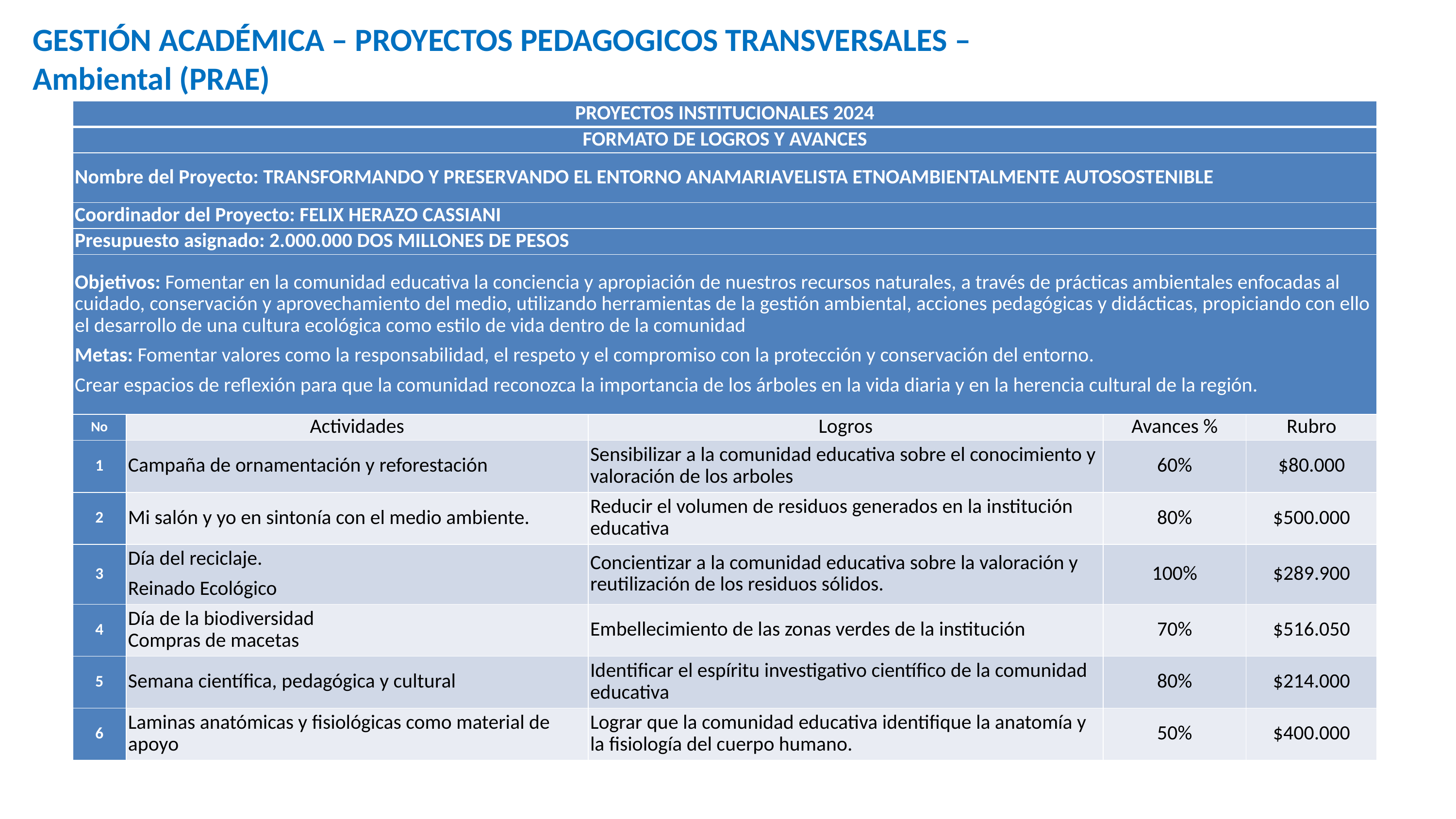

GESTIÓN ACADÉMICA – PROYECTOS PEDAGOGICOS TRANSVERSALES –
Ambiental (PRAE)
| PROYECTOS INSTITUCIONALES 2024 |  |  |  |  |
| --- | --- | --- | --- | --- |
| FORMATO DE LOGROS Y AVANCES |  |  |  |  |
| Nombre del Proyecto: TRANSFORMANDO Y PRESERVANDO EL ENTORNO ANAMARIAVELISTA ETNOAMBIENTALMENTE AUTOSOSTENIBLE |  |  |  |  |
| Coordinador del Proyecto: FELIX HERAZO CASSIANI |  |  |  |  |
| Presupuesto asignado: 2.000.000 DOS MILLONES DE PESOS |  |  |  |  |
| Objetivos: Fomentar en la comunidad educativa la conciencia y apropiación de nuestros recursos naturales, a través de prácticas ambientales enfocadas al cuidado, conservación y aprovechamiento del medio, utilizando herramientas de la gestión ambiental, acciones pedagógicas y didácticas, propiciando con ello el desarrollo de una cultura ecológica como estilo de vida dentro de la comunidad  Metas: Fomentar valores como la responsabilidad, el respeto y el compromiso con la protección y conservación del entorno. Crear espacios de reflexión para que la comunidad reconozca la importancia de los árboles en la vida diaria y en la herencia cultural de la región. |  |  |  |  |
| No | Actividades | Logros | Avances % | Rubro |
| 1 | Campaña de ornamentación y reforestación | Sensibilizar a la comunidad educativa sobre el conocimiento y valoración de los arboles | 60% | $80.000 |
| 2 | Mi salón y yo en sintonía con el medio ambiente. | Reducir el volumen de residuos generados en la institución educativa | 80% | $500.000 |
| 3 | Día del reciclaje. Reinado Ecológico | Concientizar a la comunidad educativa sobre la valoración y reutilización de los residuos sólidos. | 100% | $289.900 |
| 4 | Día de la biodiversidad Compras de macetas | Embellecimiento de las zonas verdes de la institución | 70% | $516.050 |
| 5 | Semana científica, pedagógica y cultural | Identificar el espíritu investigativo científico de la comunidad educativa | 80% | $214.000 |
| 6 | Laminas anatómicas y fisiológicas como material de apoyo | Lograr que la comunidad educativa identifique la anatomía y la fisiología del cuerpo humano. | 50% | $400.000 |